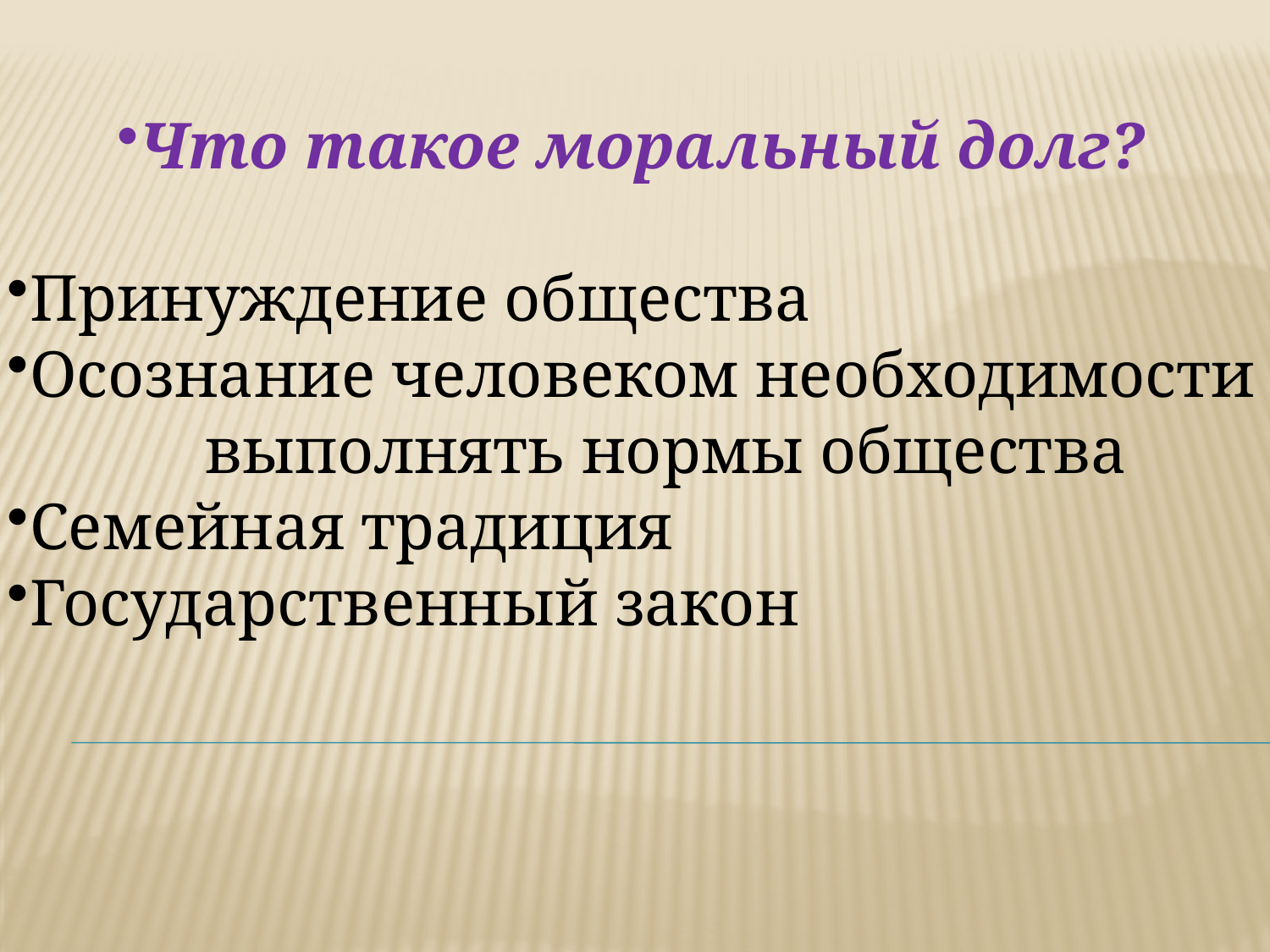

Что такое моральный долг?

Принуждение общества
Осознание человеком необходимости
            выполнять нормы общества
Семейная традиция
Государственный закон